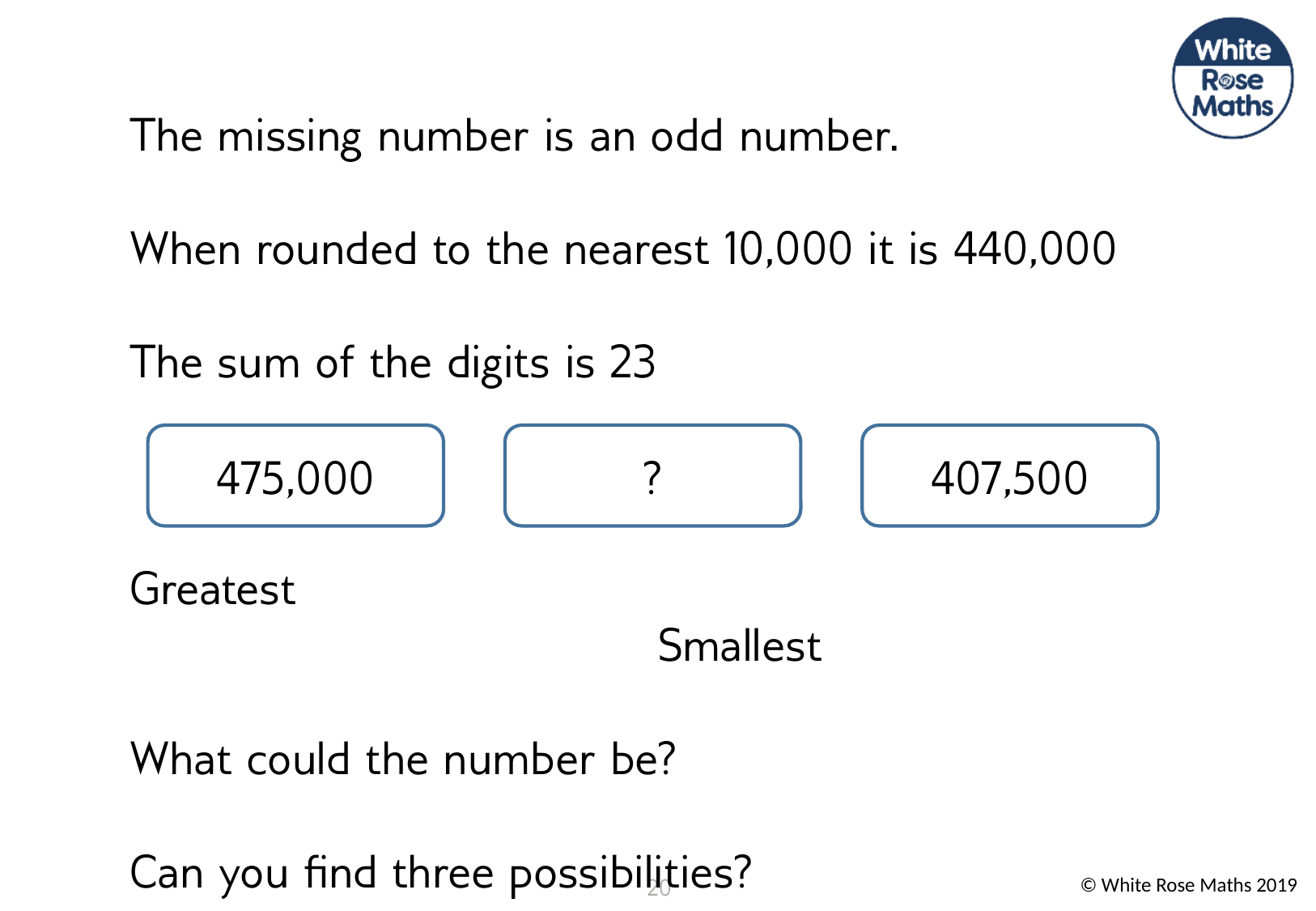

The missing number is an odd number.

When rounded to the nearest 10,000 it is 440,000

The sum of the digits is 23

Greatest			     								   Smallest

What could the number be?

Can you find three possibilities?
475,000
?
407,500
20